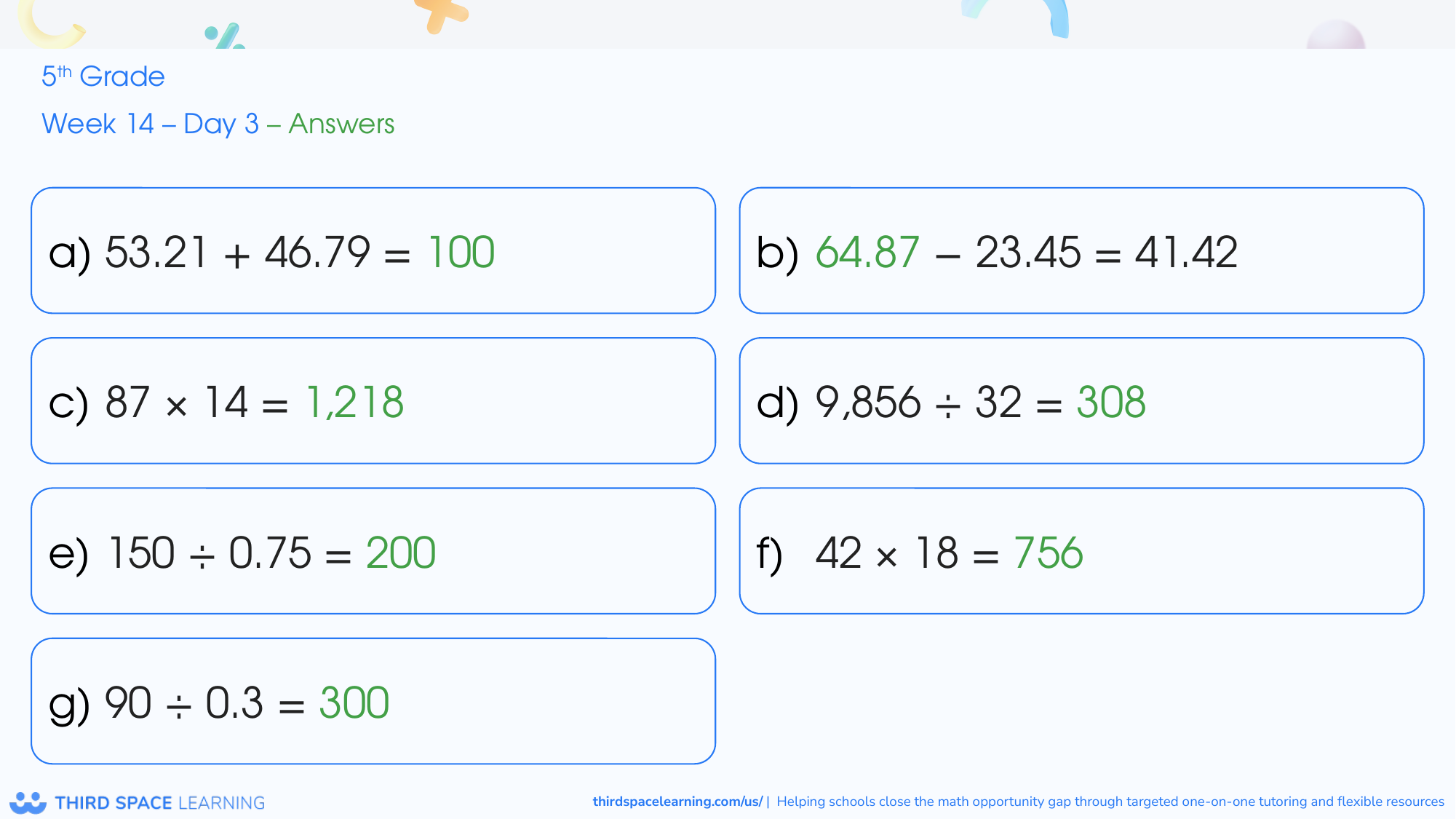

5th Grade
Week 14 – Day 3 – Answers
53.21 + 46.79 = 100
64.87 − 23.45 = 41.42
87 × 14 = 1,218
9,856 ÷ 32 = 308
150 ÷ 0.75 = 200
42 × 18 = 756
90 ÷ 0.3 = 300